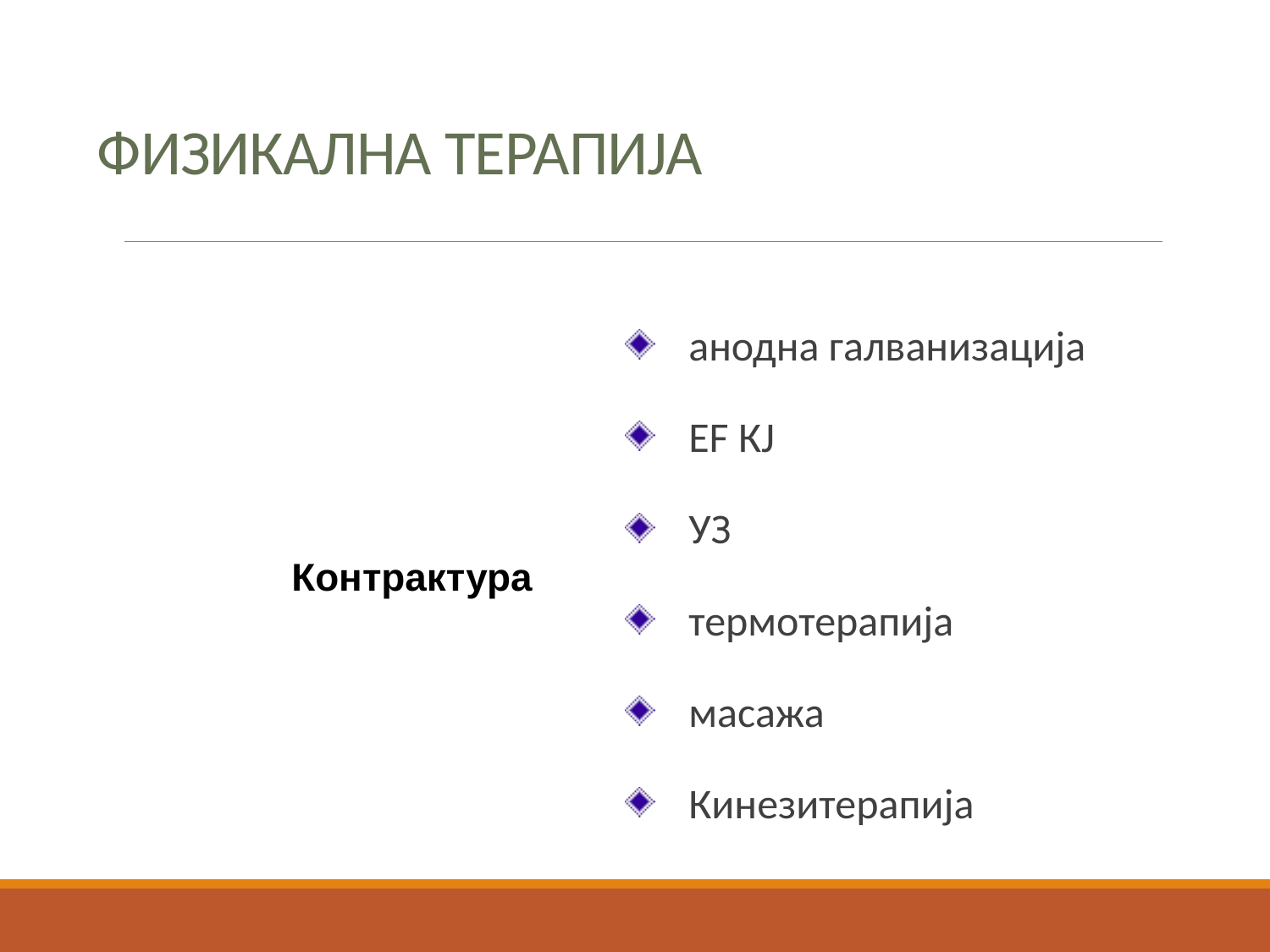

# ФИЗИКАЛНА ТЕРАПИЈА
Контрактура
анодна галванизација
EF КЈ
УЗ
термотерапија
масажа
Кинезитерапија